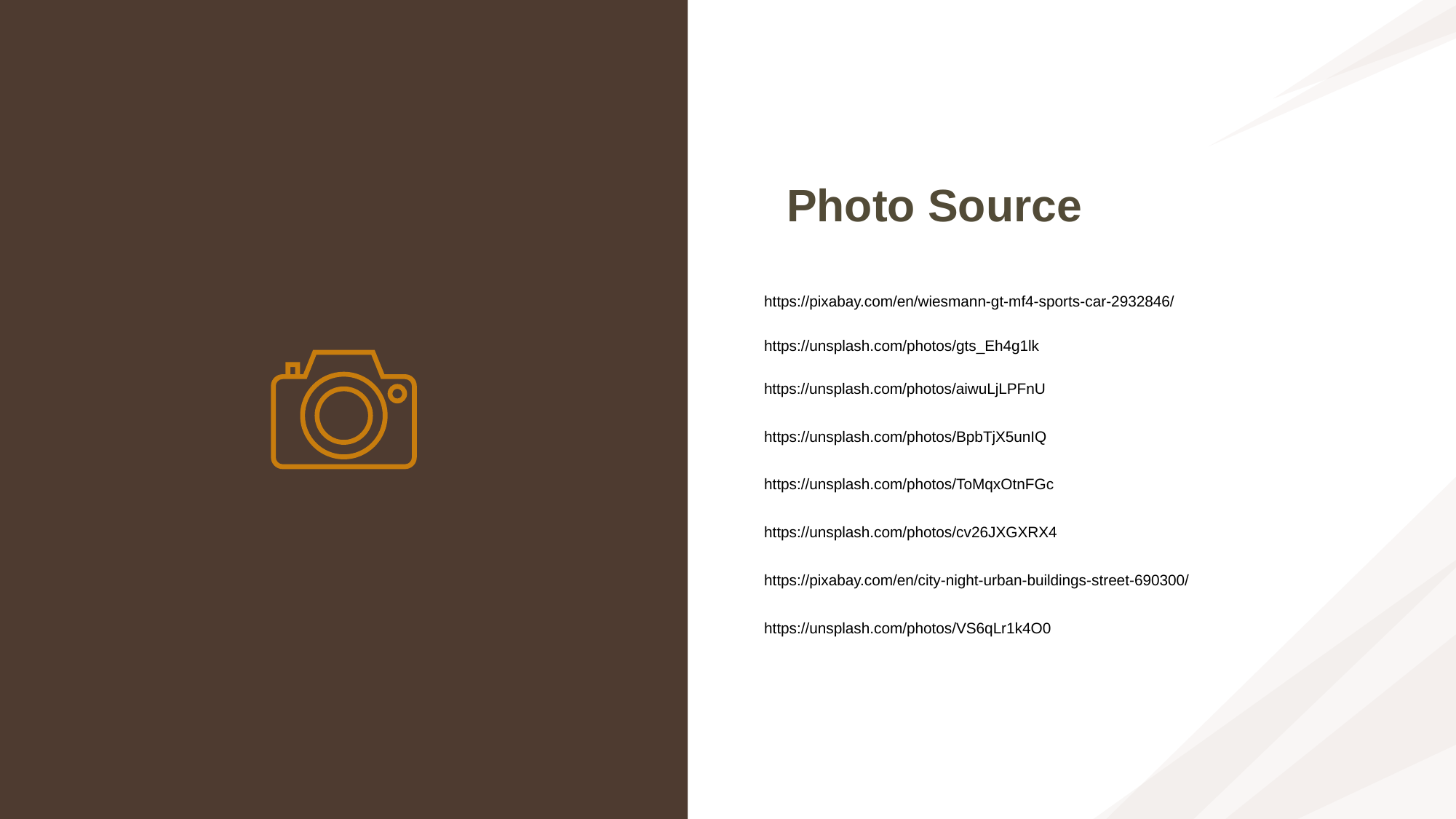

# Photo Source
https://pixabay.com/en/wiesmann-gt-mf4-sports-car-2932846/
https://unsplash.com/photos/gts_Eh4g1lk

https://unsplash.com/photos/aiwuLjLPFnU
https://unsplash.com/photos/BpbTjX5unIQ
https://unsplash.com/photos/ToMqxOtnFGc
https://unsplash.com/photos/cv26JXGXRX4
https://pixabay.com/en/city-night-urban-buildings-street-690300/
https://unsplash.com/photos/VS6qLr1k4O0